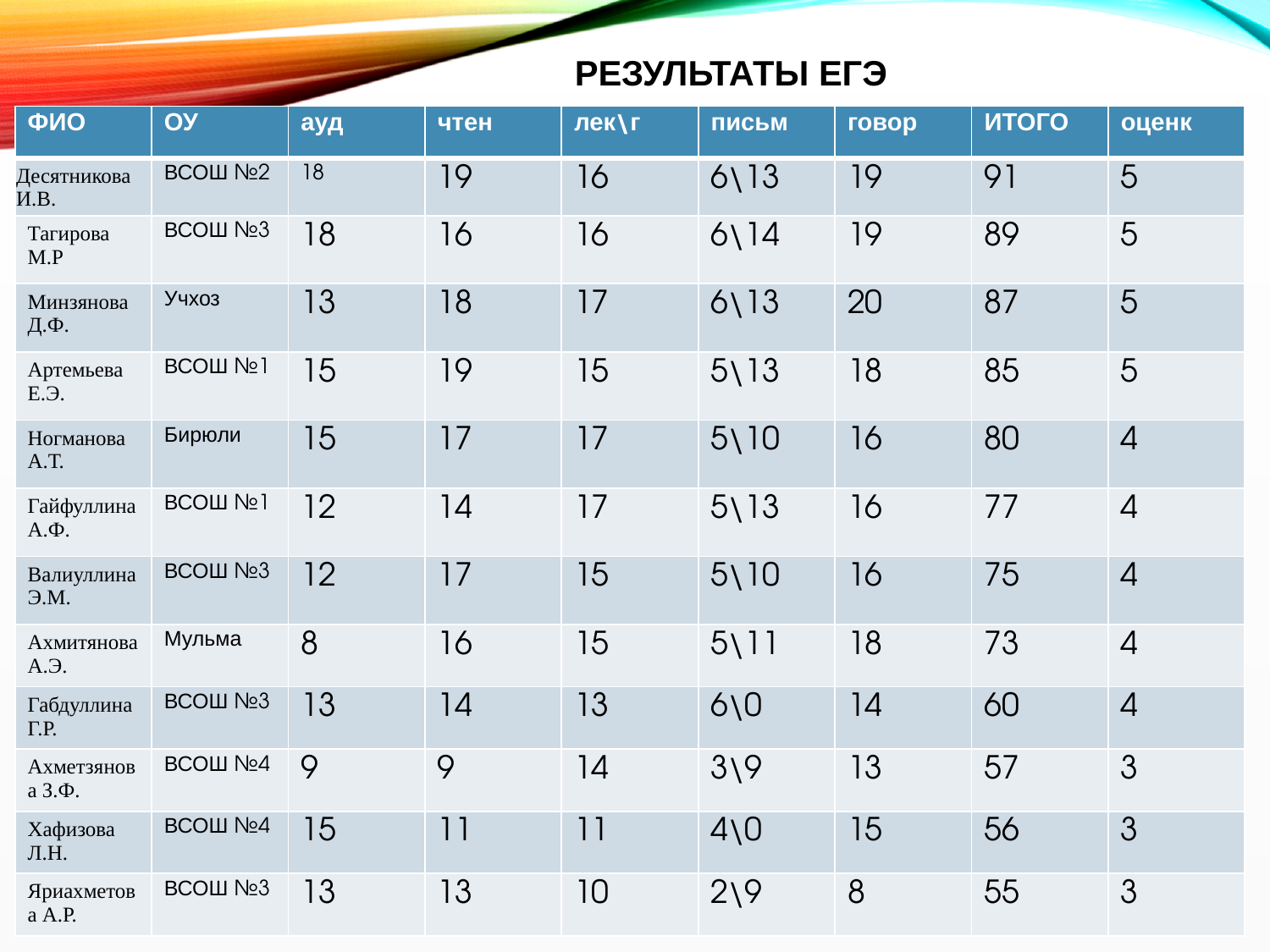

# Результаты ЕГЭ
| ФИО | ОУ | ауд | чтен | лек\г | письм | говор | ИТОГО | оценк |
| --- | --- | --- | --- | --- | --- | --- | --- | --- |
| Десятникова И.В. | ВСОШ №2 | 18 | 19 | 16 | 6\13 | 19 | 91 | 5 |
| Тагирова М.Р | ВСОШ №3 | 18 | 16 | 16 | 6\14 | 19 | 89 | 5 |
| Минзянова Д.Ф. | Учхоз | 13 | 18 | 17 | 6\13 | 20 | 87 | 5 |
| Артемьева Е.Э. | ВСОШ №1 | 15 | 19 | 15 | 5\13 | 18 | 85 | 5 |
| Ногманова А.Т. | Бирюли | 15 | 17 | 17 | 5\10 | 16 | 80 | 4 |
| Гайфуллина А.Ф. | ВСОШ №1 | 12 | 14 | 17 | 5\13 | 16 | 77 | 4 |
| Валиуллина Э.М. | ВСОШ №3 | 12 | 17 | 15 | 5\10 | 16 | 75 | 4 |
| Ахмитянова А.Э. | Мульма | 8 | 16 | 15 | 5\11 | 18 | 73 | 4 |
| Габдуллина Г.Р. | ВСОШ №3 | 13 | 14 | 13 | 6\0 | 14 | 60 | 4 |
| Ахметзянова З.Ф. | ВСОШ №4 | 9 | 9 | 14 | 3\9 | 13 | 57 | 3 |
| Хафизова Л.Н. | ВСОШ №4 | 15 | 11 | 11 | 4\0 | 15 | 56 | 3 |
| Яриахметова А.Р. | ВСОШ №3 | 13 | 13 | 10 | 2\9 | 8 | 55 | 3 |